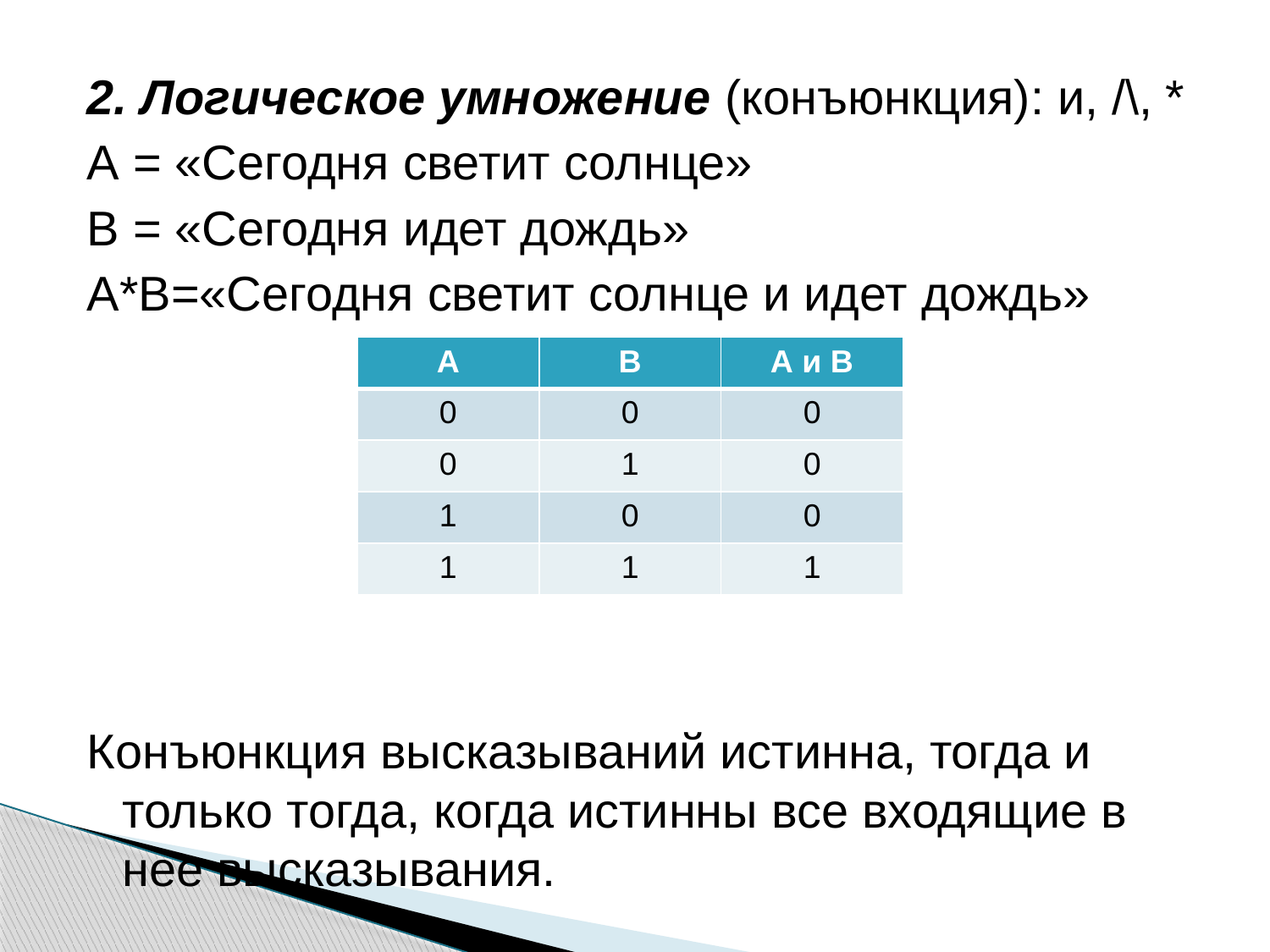

2. Логическое умножение (конъюнкция): и, /\, *
А = «Сегодня светит солнце»
В = «Сегодня идет дождь»
А*В=«Сегодня светит солнце и идет дождь»

Конъюнкция высказываний истинна, тогда и только тогда, когда истинны все входящие в нее высказывания.
| А | В | А и В |
| --- | --- | --- |
| 0 | 0 | 0 |
| 0 | 1 | 0 |
| 1 | 0 | 0 |
| 1 | 1 | 1 |